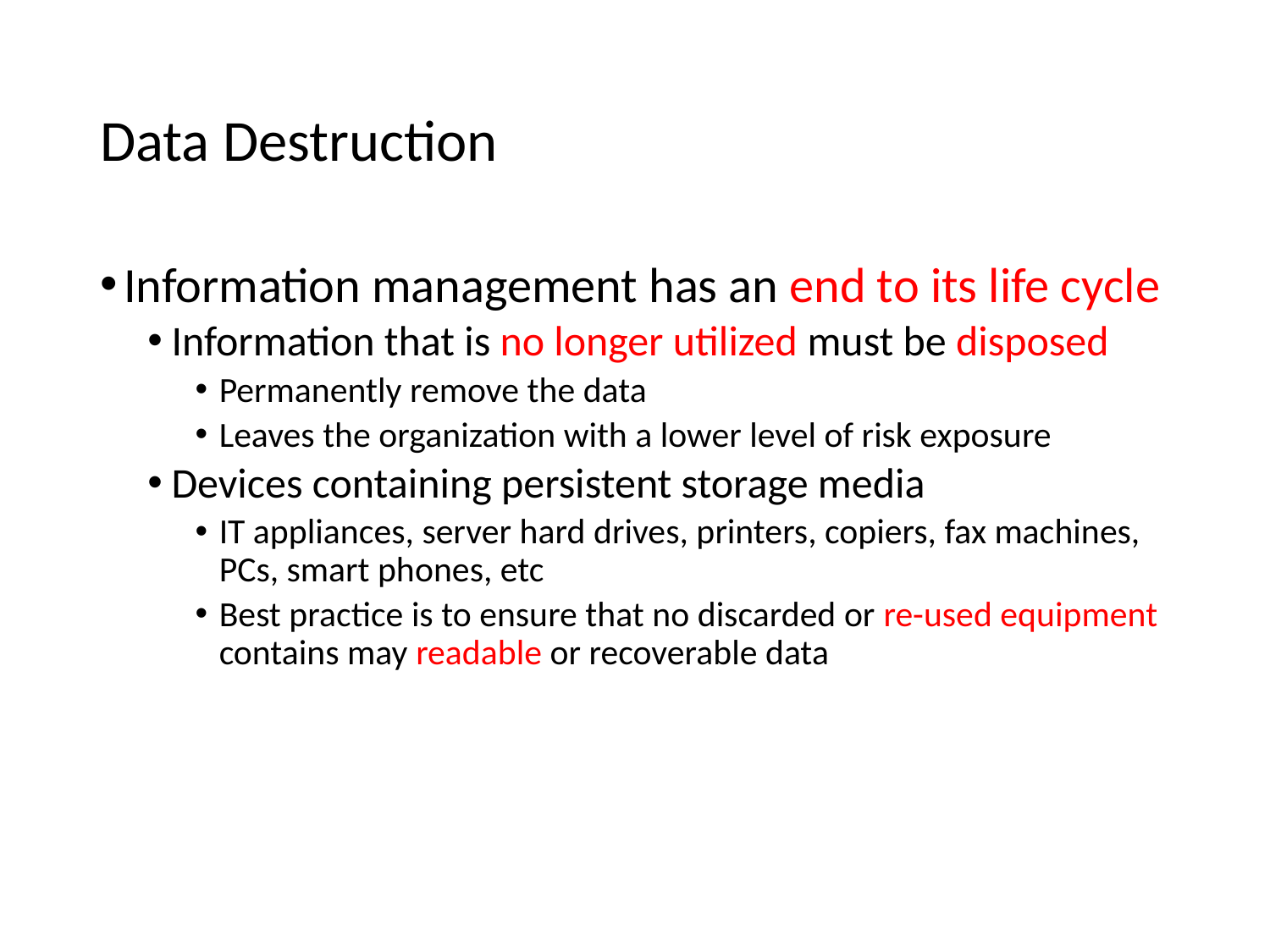

# Data Destruction
Information management has an end to its life cycle
Information that is no longer utilized must be disposed
Permanently remove the data
Leaves the organization with a lower level of risk exposure
Devices containing persistent storage media
IT appliances, server hard drives, printers, copiers, fax machines, PCs, smart phones, etc
Best practice is to ensure that no discarded or re-used equipment contains may readable or recoverable data